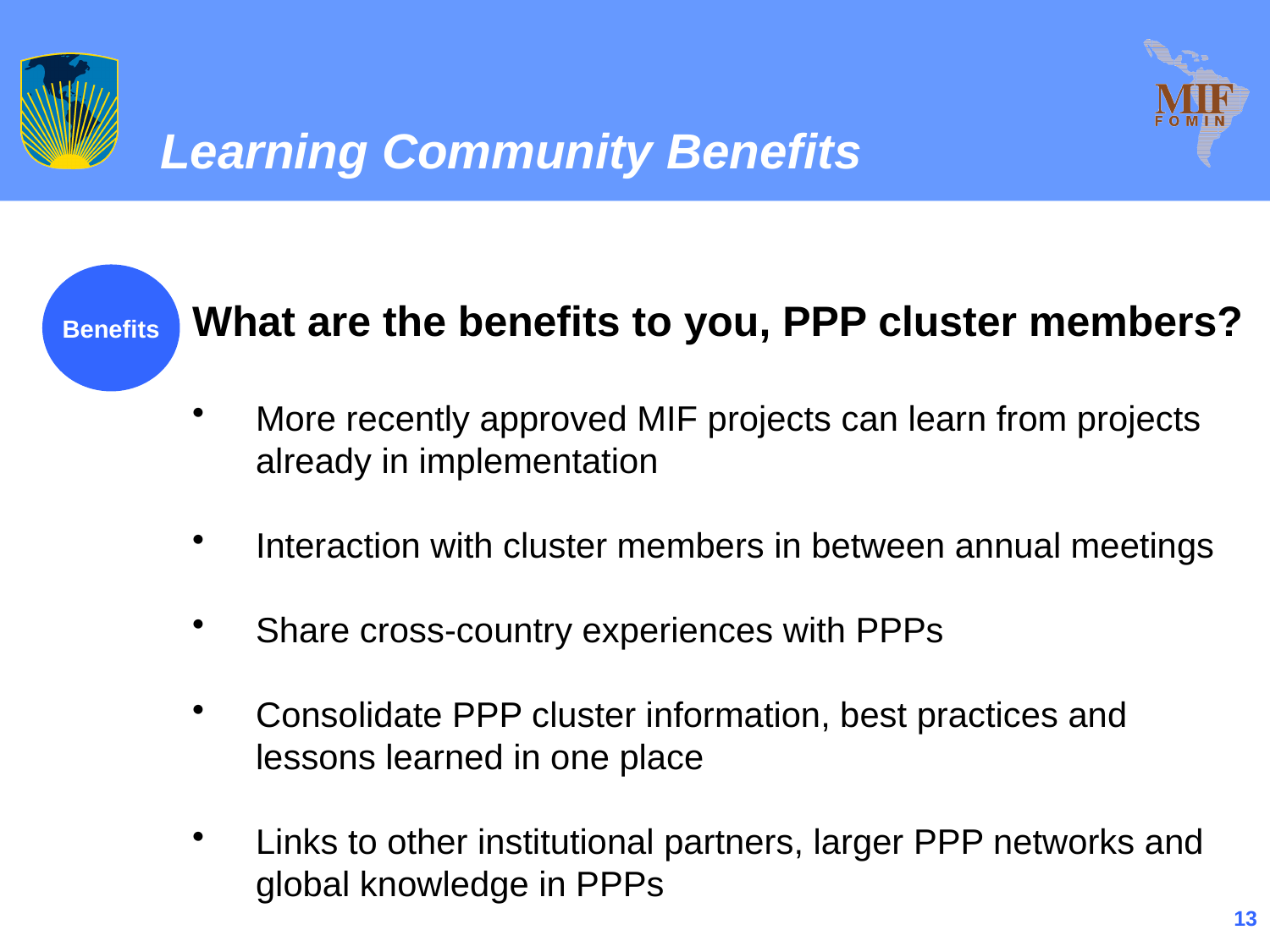

Learning Community Benefits

What are the benefits to you, PPP cluster members?

More recently approved MIF projects can learn from projects already in implementation

Interaction with cluster members in between annual meetings

Share cross-country experiences with PPPs

Consolidate PPP cluster information, best practices and lessons learned in one place

Links to other institutional partners, larger PPP networks and global knowledge in PPPs

Benefits